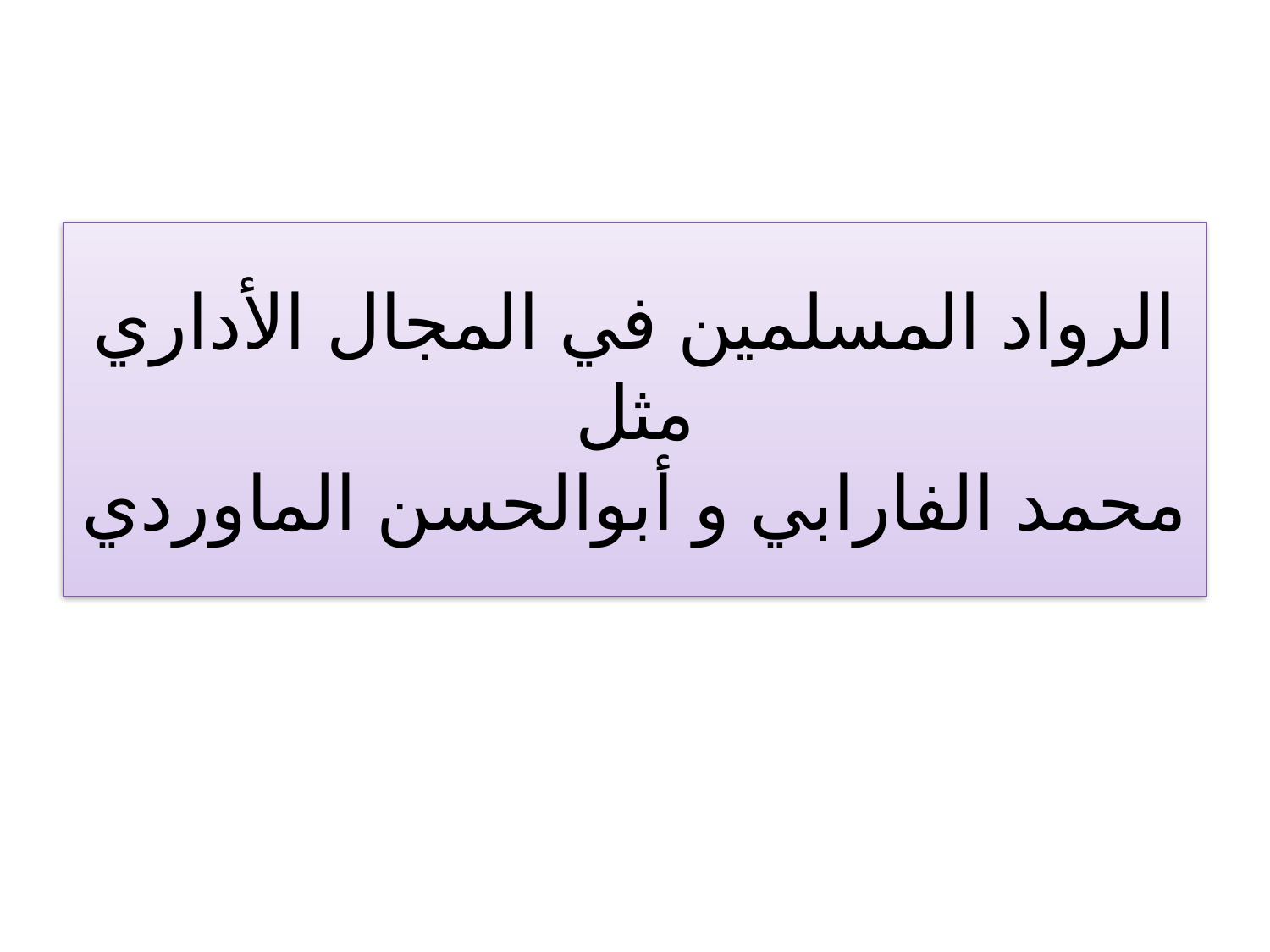

# الرواد المسلمين في المجال الأداري مثل محمد الفارابي و أبوالحسن الماوردي